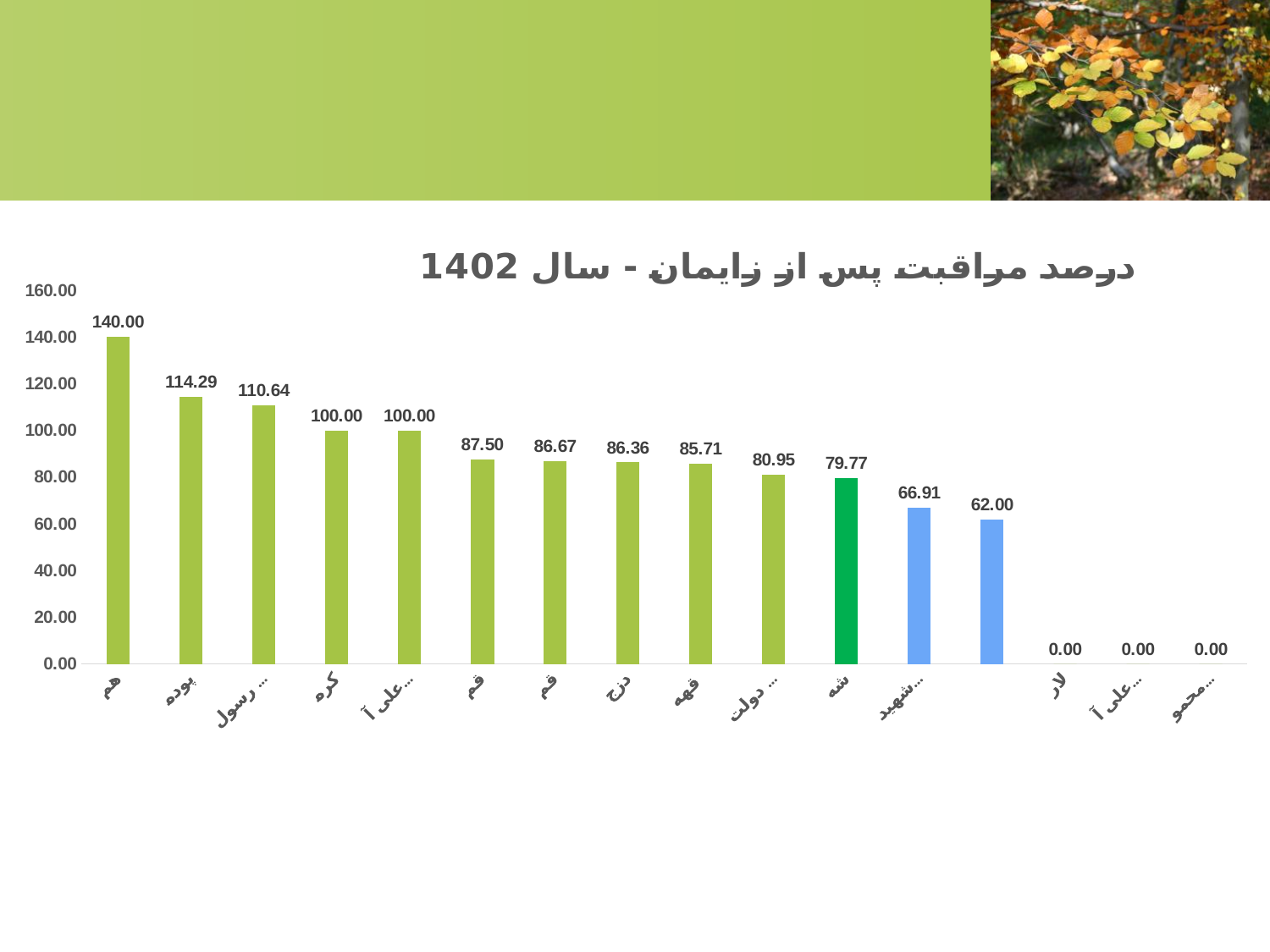

### Chart: درصد مراقبت پس از زایمان - سال 1402

| Category | درصد مراقبت پس از زایمان |
|---|---|
| همگین  | 140.0 |
| پوده | 114.28571428571428 |
| رسول اکرم (ص) | 110.63829787234043 |
| کره | 100.0 |
| علی آبادجمبزه | 100.0 |
| قمبوان | 87.5 |
| قمیشلو | 86.66666666666667 |
| دزج | 86.36363636363636 |
| قهه  | 85.71428571428571 |
| دولت آباد  | 80.95238095238095 |
| شهرستان | 79.77 |
| شهید بشارت  | 66.91176470588235 |
| گلشن | 62.0 |
| لاریچه  | 0.0 |
| علی آبادگچی  | 0.0 |
| محمودآباد | 0.0 |